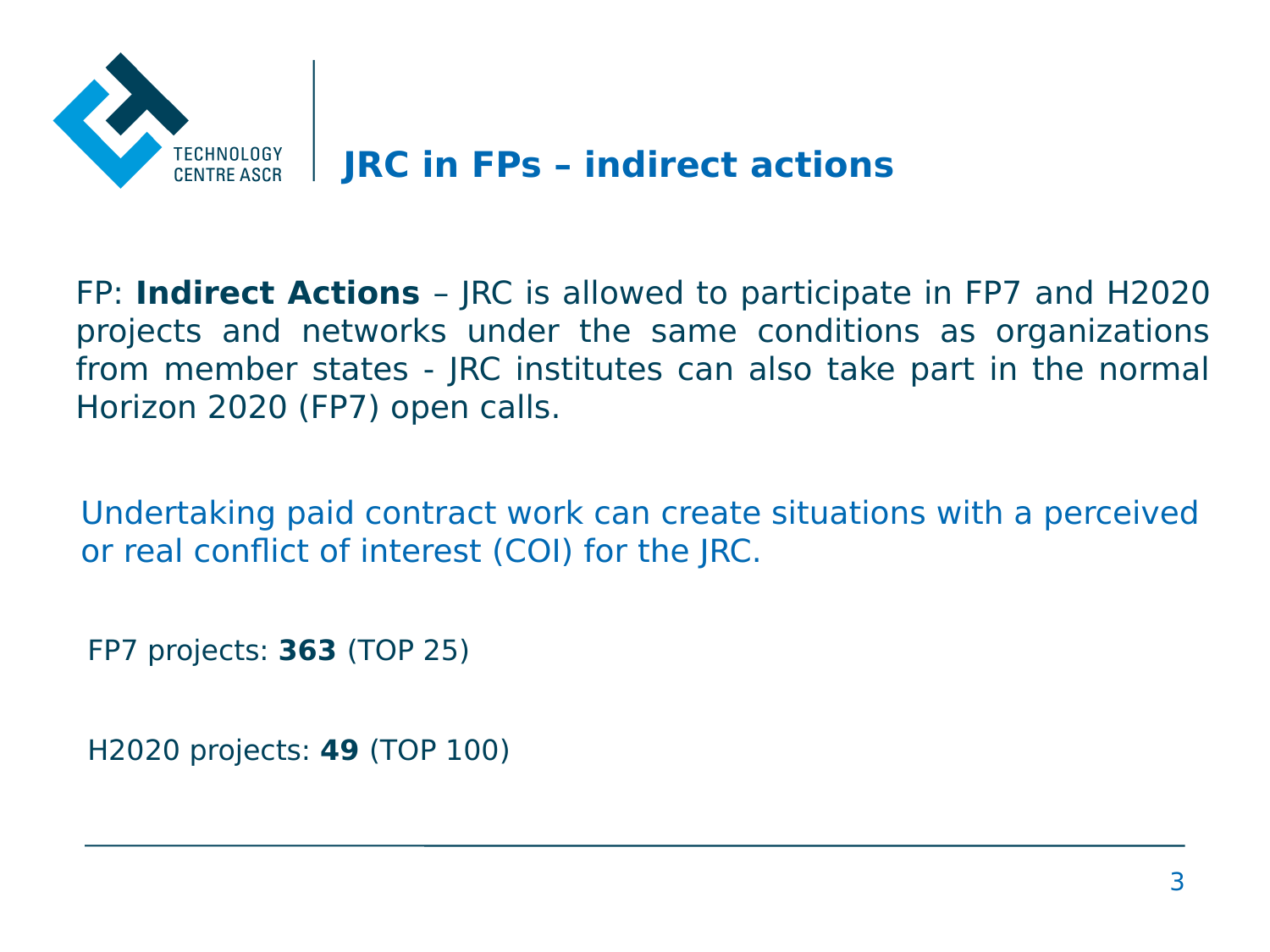

# JRC in FPs – indirect actions
FP: Indirect Actions – JRC is allowed to participate in FP7 and H2020 projects and networks under the same conditions as organizations from member states - JRC institutes can also take part in the normal Horizon 2020 (FP7) open calls.
Undertaking paid contract work can create situations with a perceived or real conflict of interest (COI) for the JRC.
FP7 projects: 363 (TOP 25)
H2020 projects: 49 (TOP 100)
3